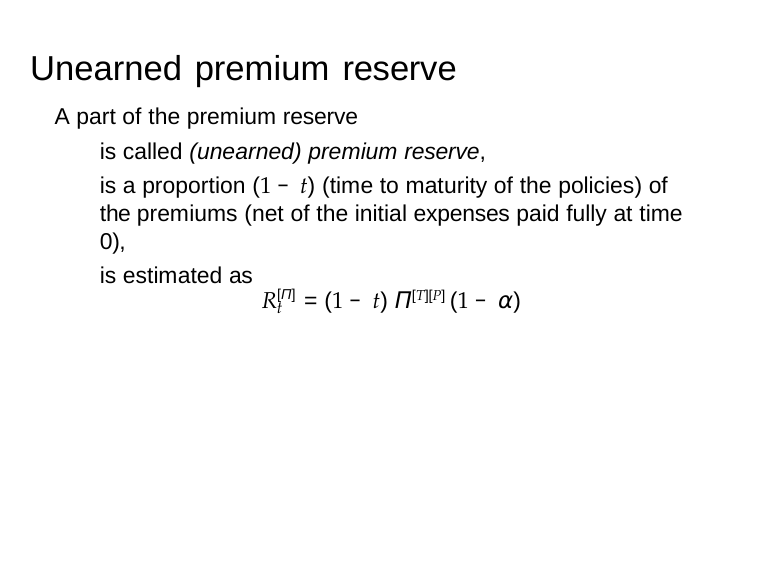

# Unearned premium reserve
A part of the premium reserve
is called (unearned) premium reserve,
is a proportion (1 − t) (time to maturity of the policies) of the premiums (net of the initial expenses paid fully at time 0),
is estimated as
R[Π] = (1 − t) Π[T][P] (1 − α)
t